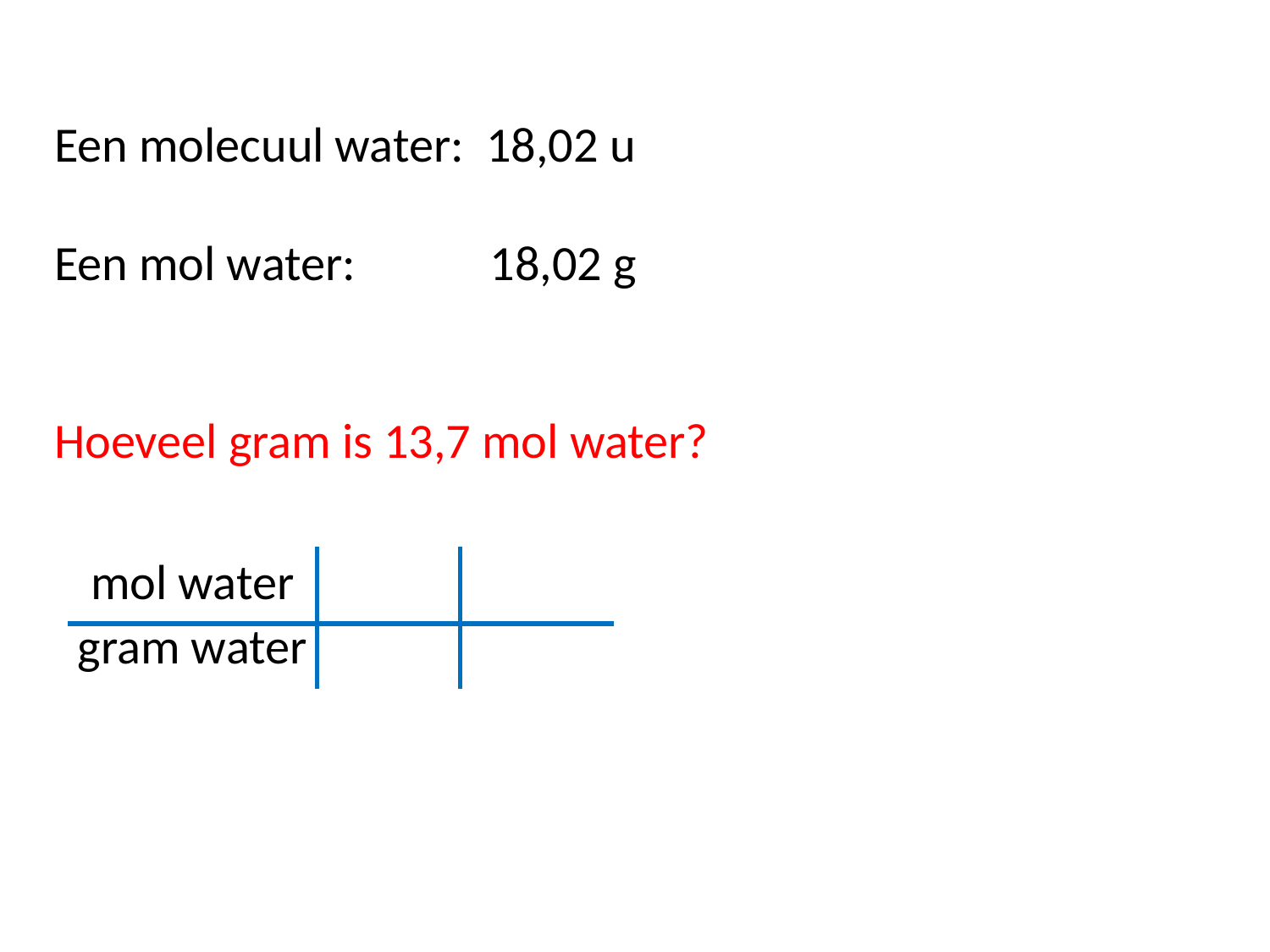

Een molecuul water:  18,02 u

Een mol water:            18,02 g

Hoeveel gram is 13,7 mol water?

| mol water |  |  |
| --- | --- | --- |
| gram water |  |  |